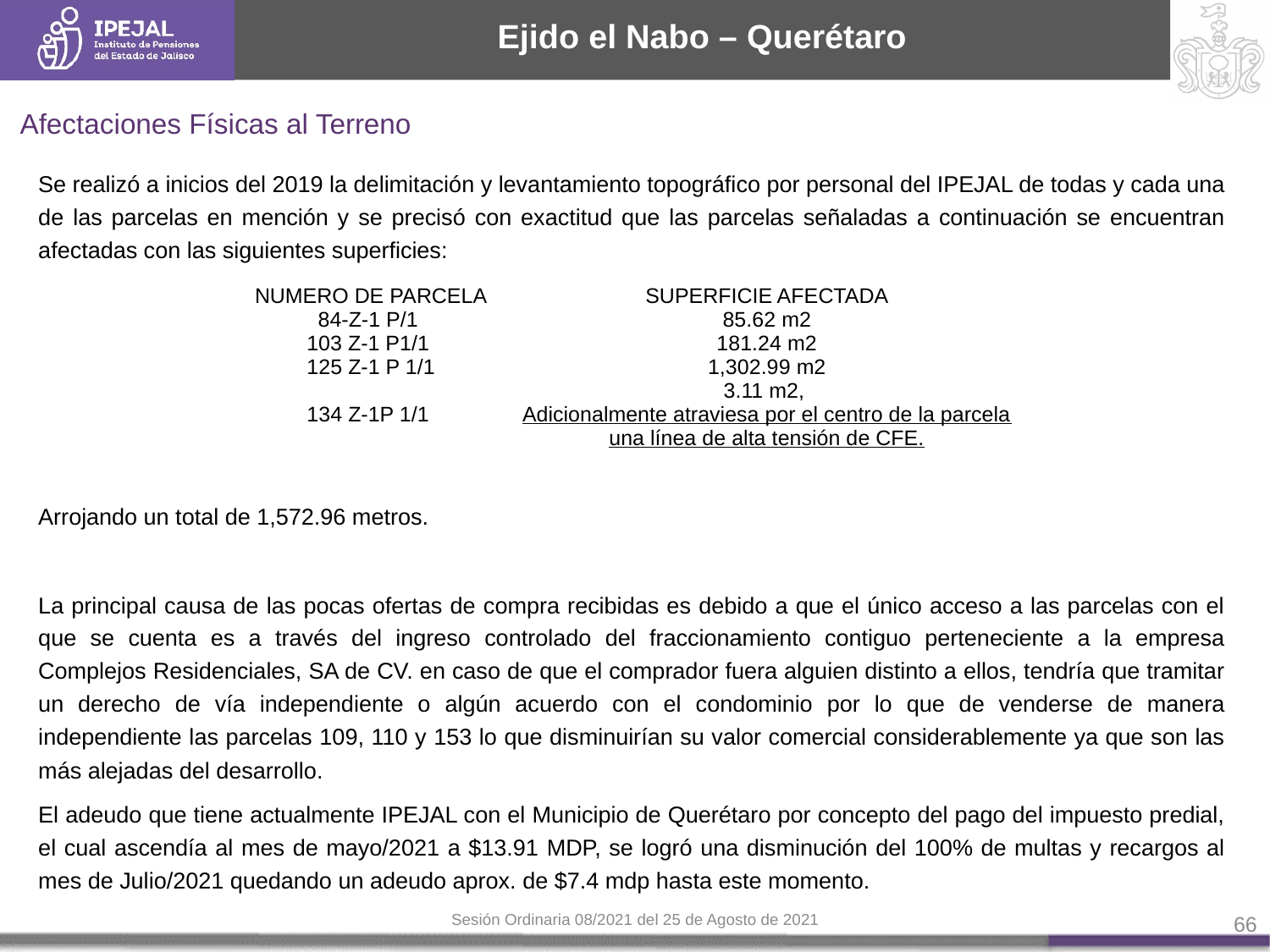

# Ejido el Nabo – Querétaro
Afectaciones Físicas al Terreno
Se realizó a inicios del 2019 la delimitación y levantamiento topográfico por personal del IPEJAL de todas y cada una de las parcelas en mención y se precisó con exactitud que las parcelas señaladas a continuación se encuentran afectadas con las siguientes superficies:

Arrojando un total de 1,572.96 metros.

La principal causa de las pocas ofertas de compra recibidas es debido a que el único acceso a las parcelas con el que se cuenta es a través del ingreso controlado del fraccionamiento contiguo perteneciente a la empresa Complejos Residenciales, SA de CV. en caso de que el comprador fuera alguien distinto a ellos, tendría que tramitar un derecho de vía independiente o algún acuerdo con el condominio por lo que de venderse de manera independiente las parcelas 109, 110 y 153 lo que disminuirían su valor comercial considerablemente ya que son las más alejadas del desarrollo.
El adeudo que tiene actualmente IPEJAL con el Municipio de Querétaro por concepto del pago del impuesto predial, el cual ascendía al mes de mayo/2021 a $13.91 MDP, se logró una disminución del 100% de multas y recargos al mes de Julio/2021 quedando un adeudo aprox. de $7.4 mdp hasta este momento.
| NUMERO DE PARCELA | SUPERFICIE AFECTADA |
| --- | --- |
| 84-Z-1 P/1 | 85.62 m2 |
| 103 Z-1 P1/1 | 181.24 m2 |
| 125 Z-1 P 1/1 | 1,302.99 m2 |
| 134 Z-1P 1/1 | 3.11 m2, Adicionalmente atraviesa por el centro de la parcela una línea de alta tensión de CFE. |
Sesión Ordinaria 08/2021 del 25 de Agosto de 2021
66